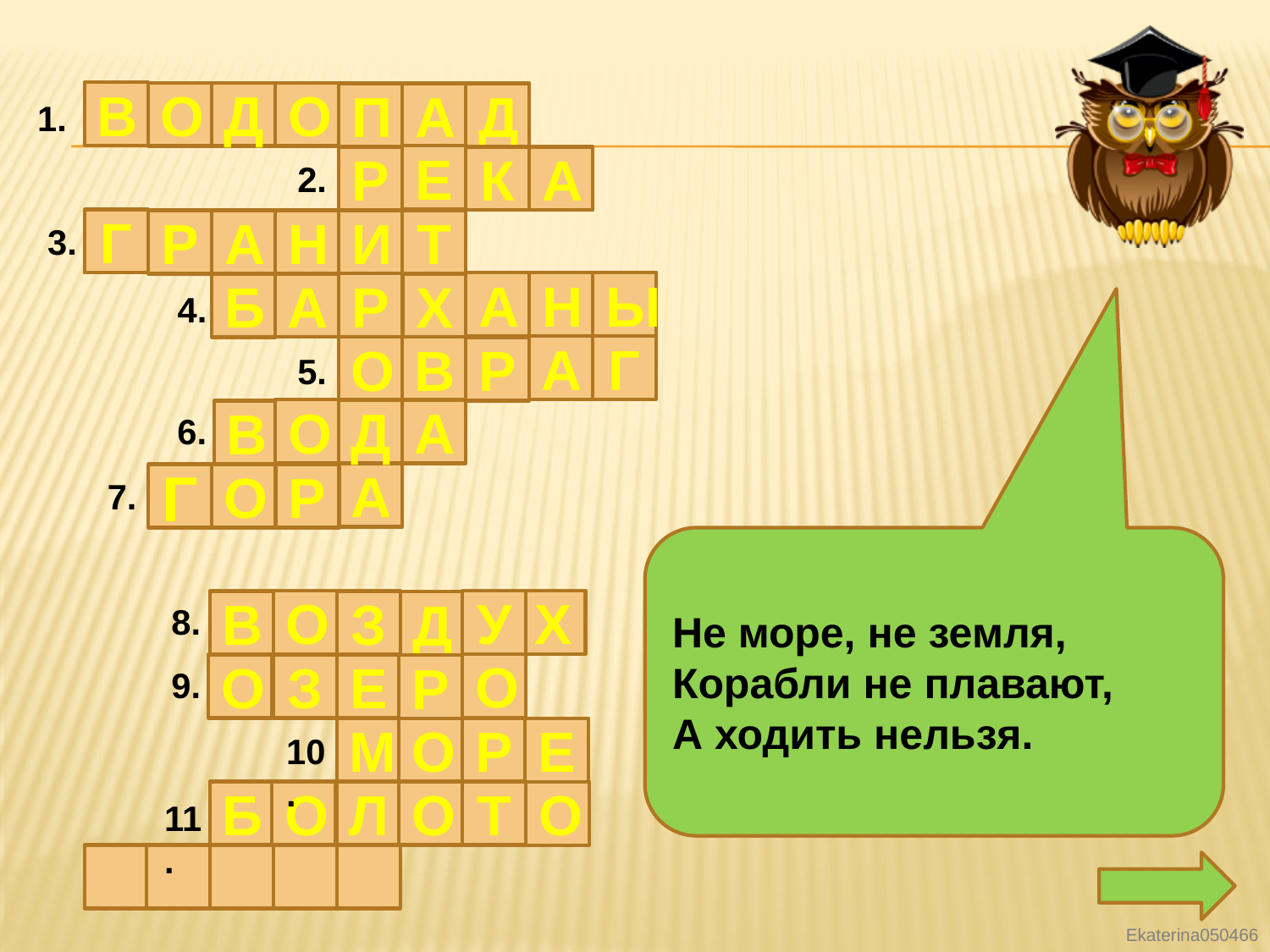

В
О
Д
О
П
А
Д
1.
Е
К
А
Р
2.
Г
Н
Т
Р
А
И
3.
А
Н
Ы
Р
А
Б
Х
4.
А
Г
О
В
Р
5.
О
Д
А
В
6.
А
Г
О
Р
7.
Не море, не земля,
Корабли не плавают,
А ходить нельзя.
О
У
Х
В
З
Д
8.
О
О
З
Е
Р
9.
М
Р
О
Е
10.
Б
О
Л
О
Т
О
11.